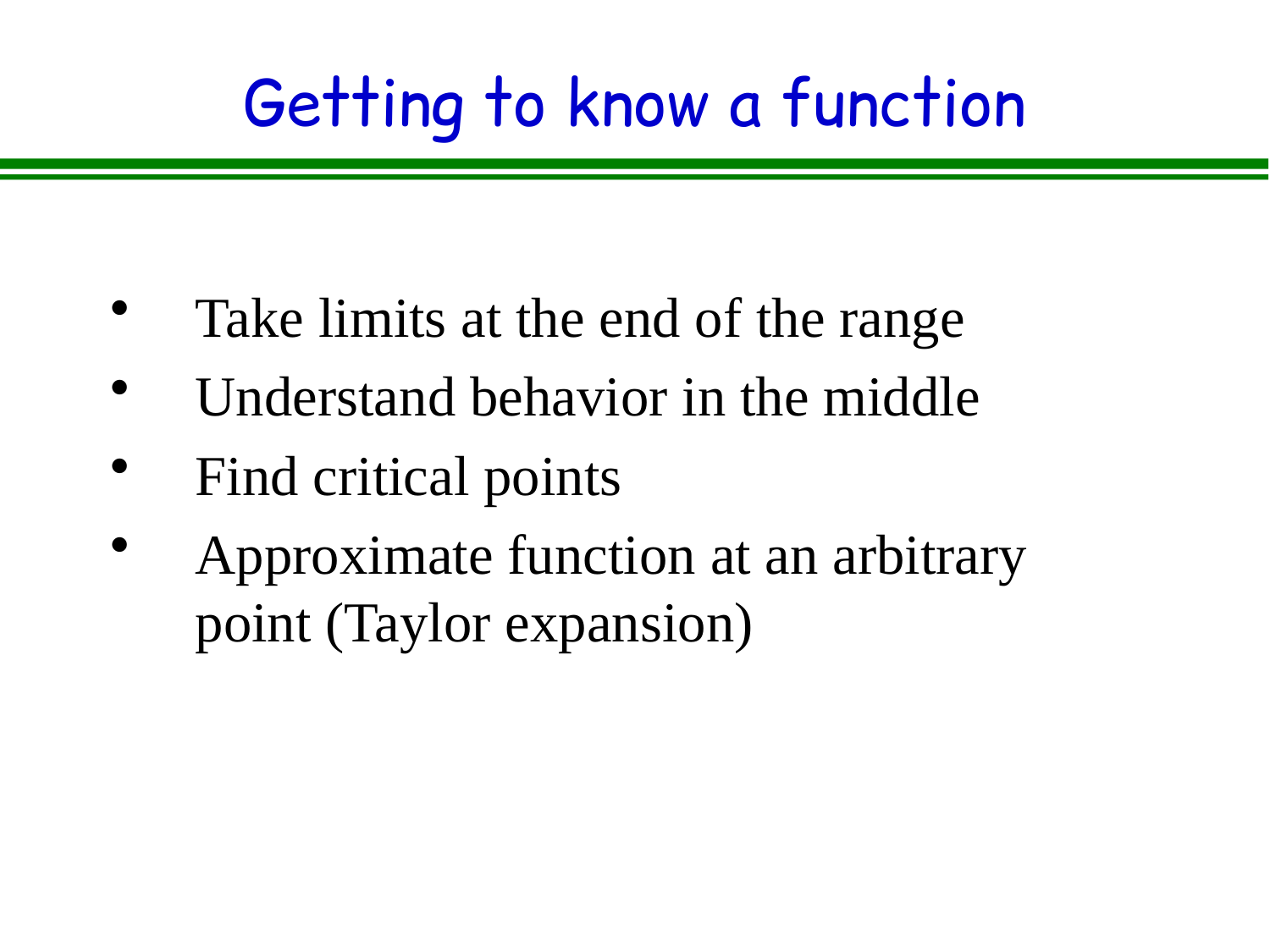

# Getting to know a function
Take limits at the end of the range
Understand behavior in the middle
Find critical points
Approximate function at an arbitrary point (Taylor expansion)